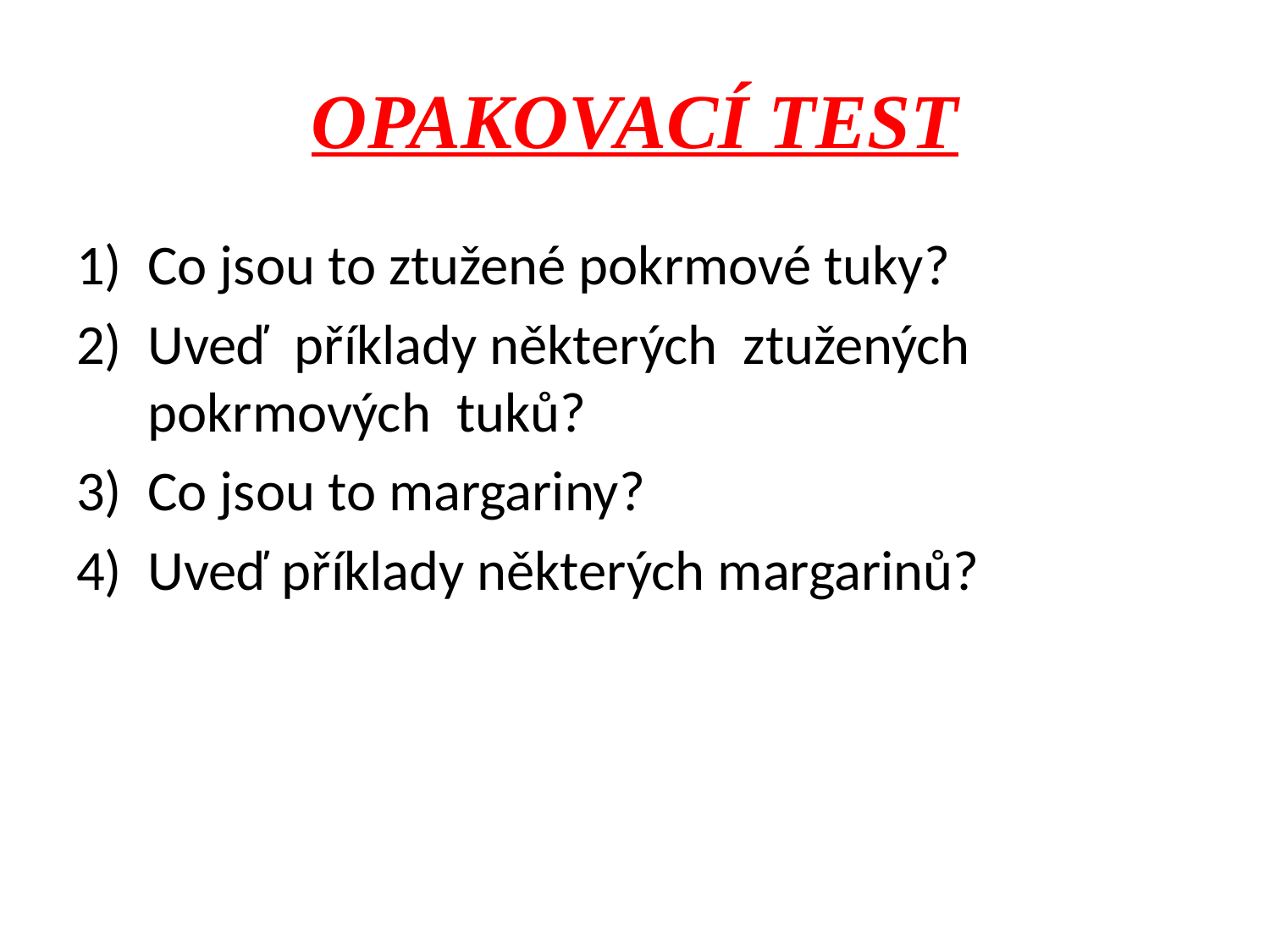

# OPAKOVACÍ TEST
Co jsou to ztužené pokrmové tuky?
Uveď  příklady některých  ztužených  pokrmových  tuků?
Co jsou to margariny?
Uveď příklady některých margarinů?